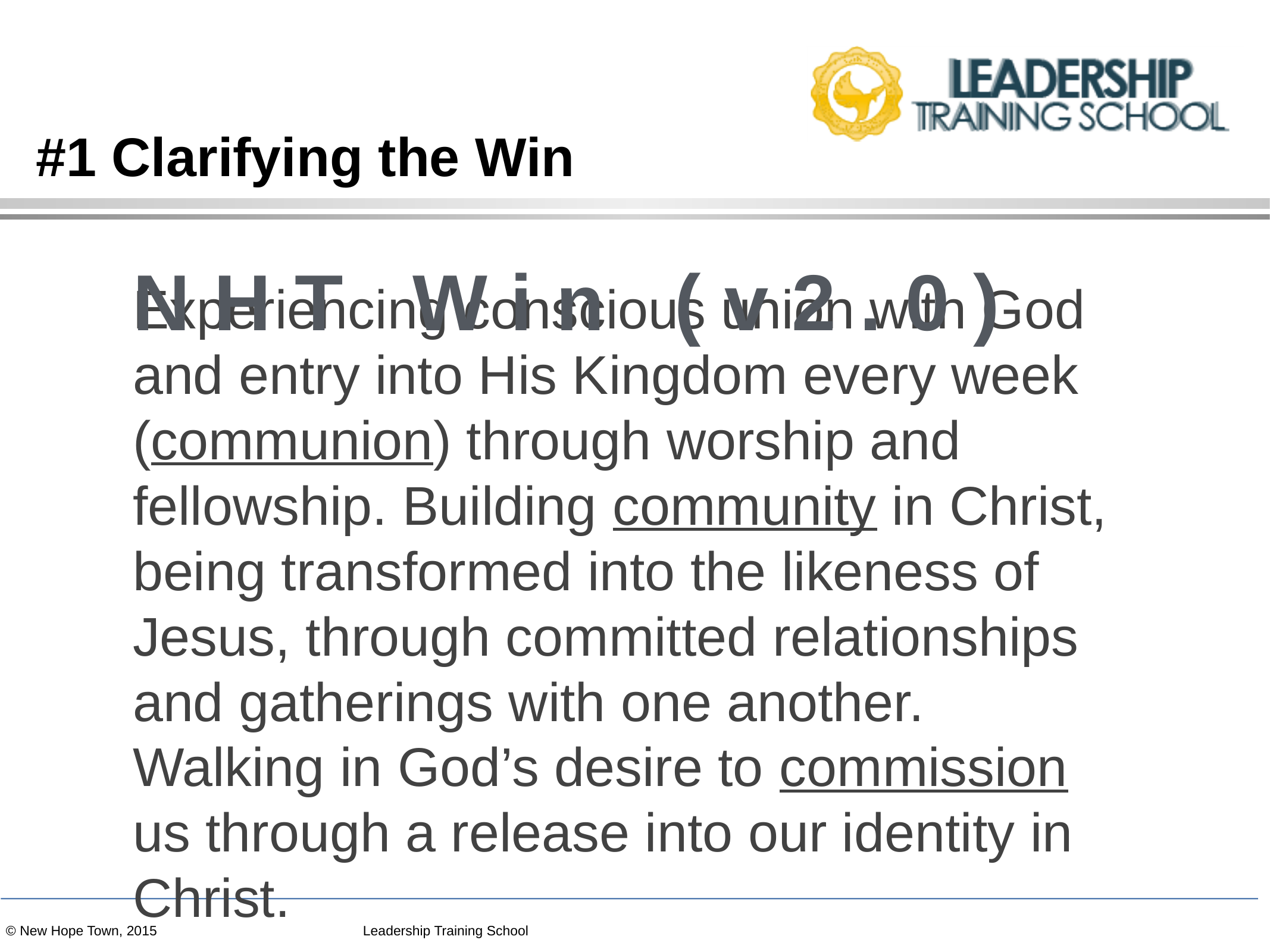

# #1 Clarifying the Win
NHT Win (v2.0)
Experiencing conscious union with God and entry into His Kingdom every week (communion) through worship and fellowship. Building community in Christ, being transformed into the likeness of Jesus, through committed relationships and gatherings with one another. Walking in God’s desire to commission us through a release into our identity in Christ.
11